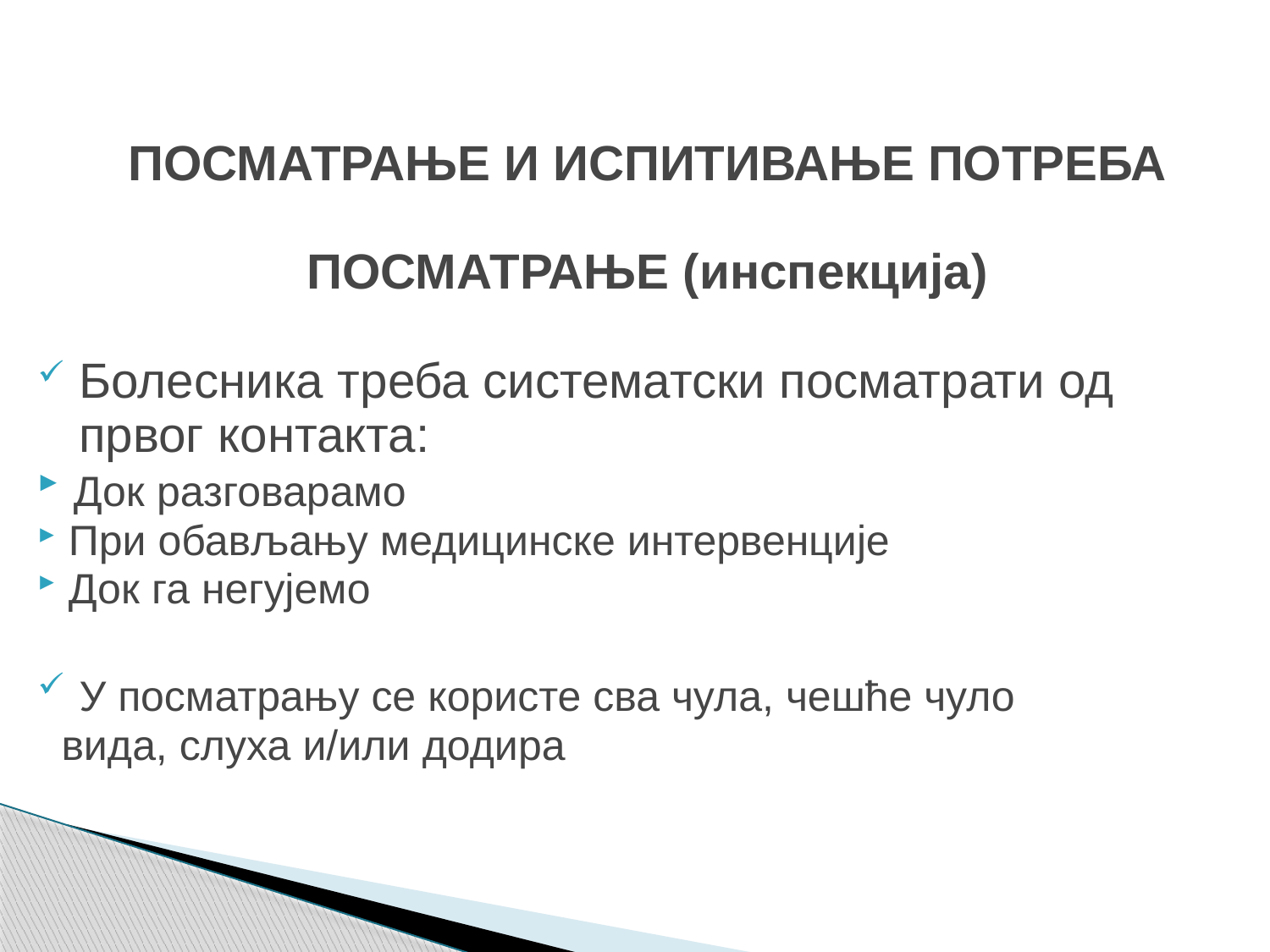

ПОСМАТРАЊЕ И ИСПИТИВАЊЕ ПОТРЕБА

ПОСМАТРАЊЕ (инспекција)

 Болесника треба систематски посматрати од
   првог контакта:
 Док разговарамо
 При обављању медицинске интервенције
 Док га негујемо

 У посматрању се користе сва чула, чешће чуло
  вида, слуха и/или додира